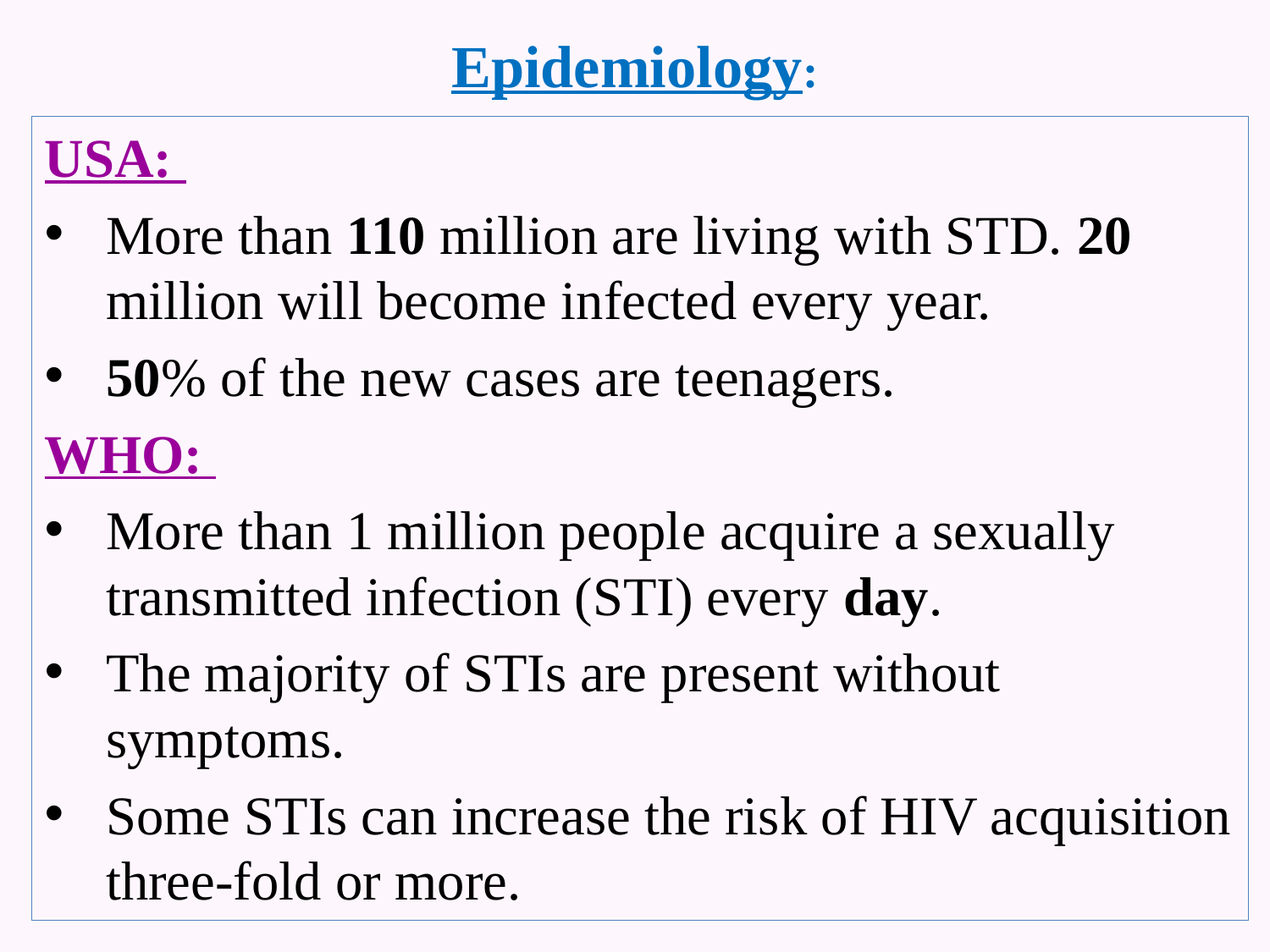

# Epidemiology:
USA:
More than 110 million are living with STD. 20 million will become infected every year.
50% of the new cases are teenagers.
WHO:
More than 1 million people acquire a sexually transmitted infection (STI) every day.
The majority of STIs are present without symptoms.
Some STIs can increase the risk of HIV acquisition three-fold or more.